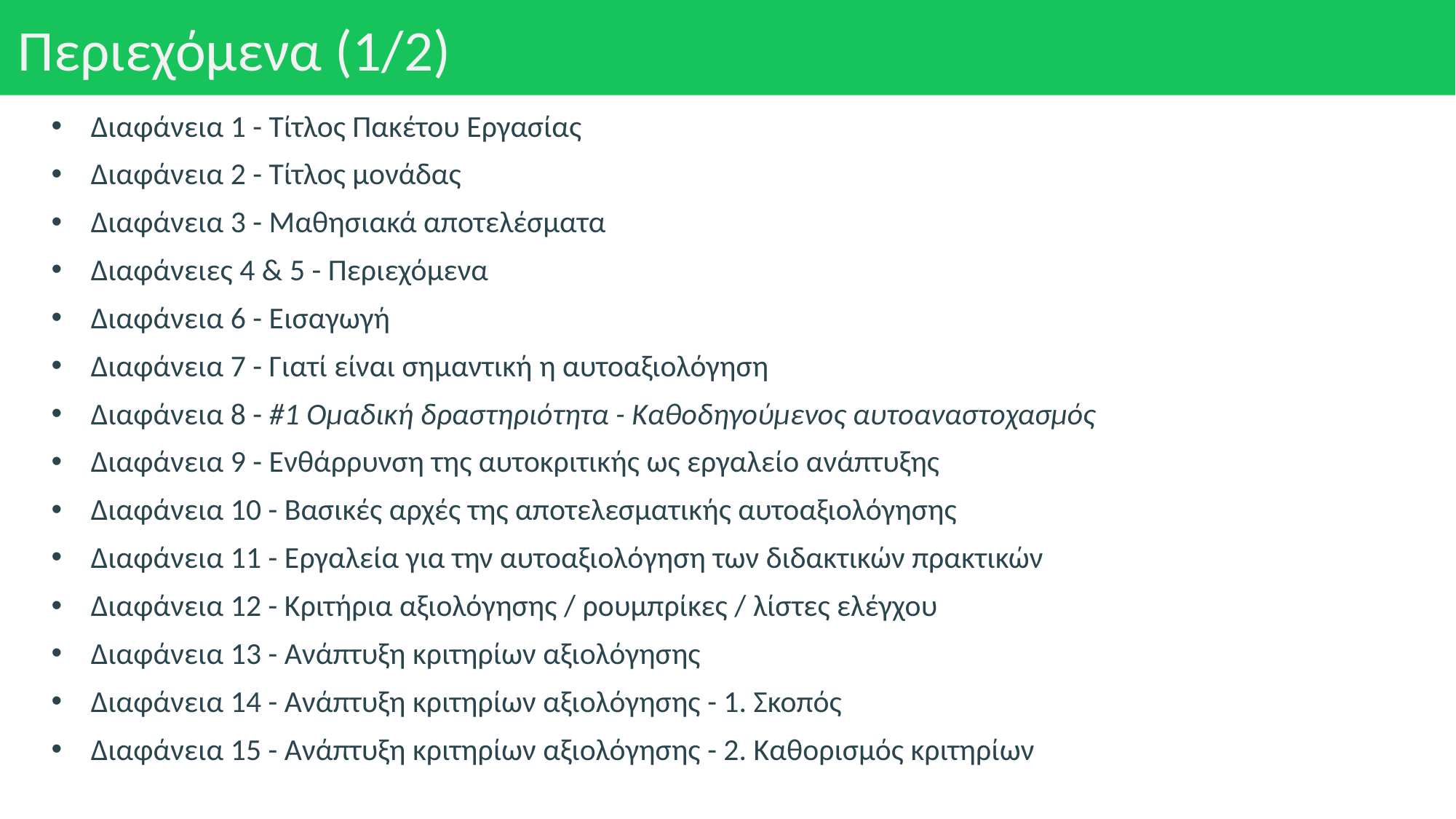

# Περιεχόμενα (1/2)
Διαφάνεια 1 - Τίτλος Πακέτου Εργασίας
Διαφάνεια 2 - Τίτλος μονάδας
Διαφάνεια 3 - Μαθησιακά αποτελέσματα
Διαφάνειες 4 & 5 - Περιεχόμενα
Διαφάνεια 6 - Εισαγωγή
Διαφάνεια 7 - Γιατί είναι σημαντική η αυτοαξιολόγηση
Διαφάνεια 8 - #1 Ομαδική δραστηριότητα - Καθοδηγούμενος αυτοαναστοχασμός
Διαφάνεια 9 - Ενθάρρυνση της αυτοκριτικής ως εργαλείο ανάπτυξης
Διαφάνεια 10 - Βασικές αρχές της αποτελεσματικής αυτοαξιολόγησης
Διαφάνεια 11 - Εργαλεία για την αυτοαξιολόγηση των διδακτικών πρακτικών
Διαφάνεια 12 - Κριτήρια αξιολόγησης / ρουμπρίκες / λίστες ελέγχου
Διαφάνεια 13 - Ανάπτυξη κριτηρίων αξιολόγησης
Διαφάνεια 14 - Ανάπτυξη κριτηρίων αξιολόγησης - 1. Σκοπός
Διαφάνεια 15 - Ανάπτυξη κριτηρίων αξιολόγησης - 2. Καθορισμός κριτηρίων